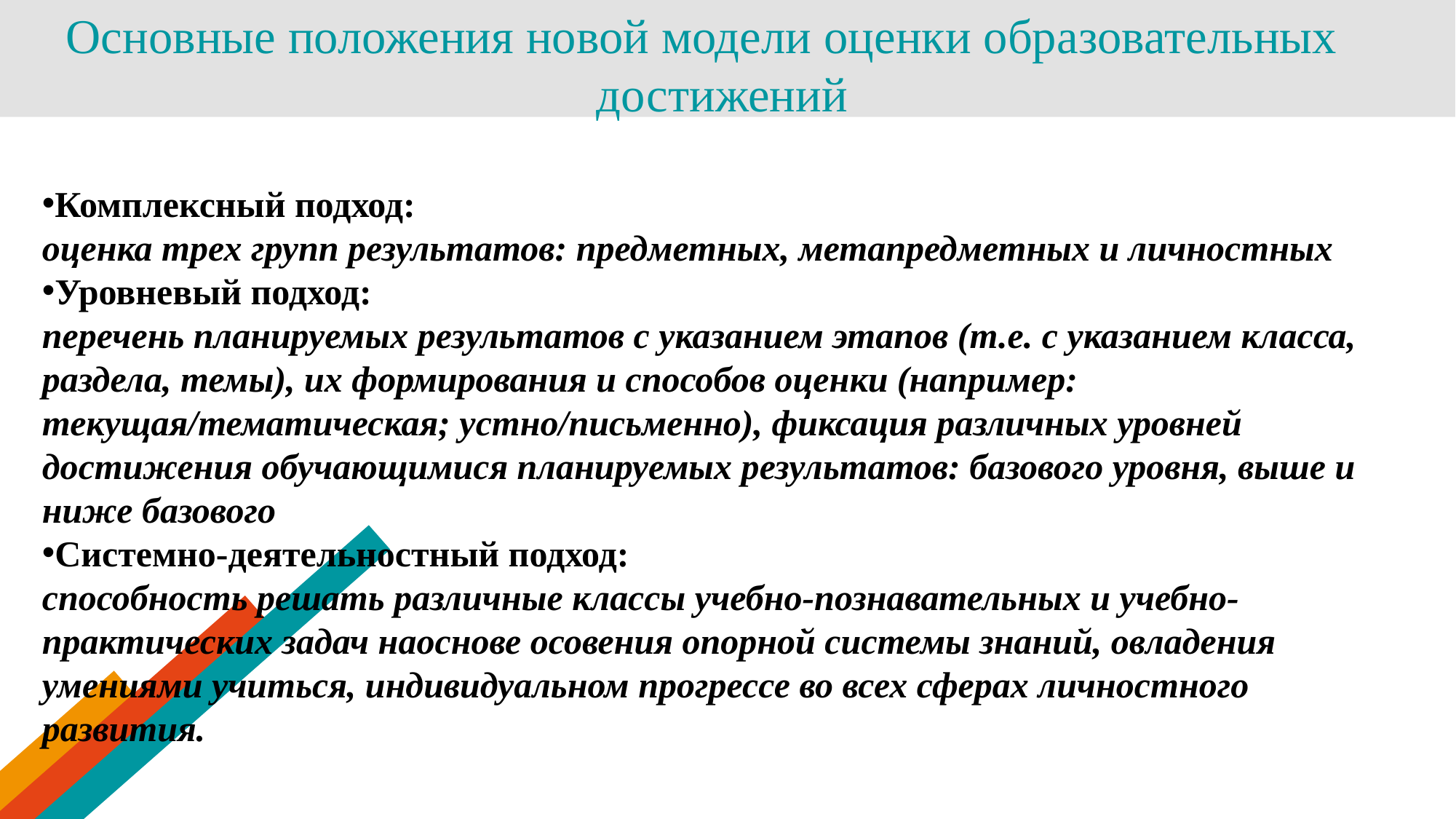

Основные положения новой модели оценки образовательных достижений

Комплексный подход:
оценка трех групп результатов: предметных, метапредметных и личностных
Уровневый подход:
перечень планируемых результатов с указанием этапов (т.е. с указанием класса, раздела, темы), их формирования и способов оценки (например: текущая/тематическая; устно/письменно), фиксация различных уровней достижения обучающимися планируемых результатов: базового уровня, выше и ниже базового
Системно-деятельностный подход:
способность решать различные классы учебно-познавательных и учебно-практических задач наоснове осовения опорной системы знаний, овладения умениями учиться, индивидуальном прогрессе во всех сферах личностного развития.